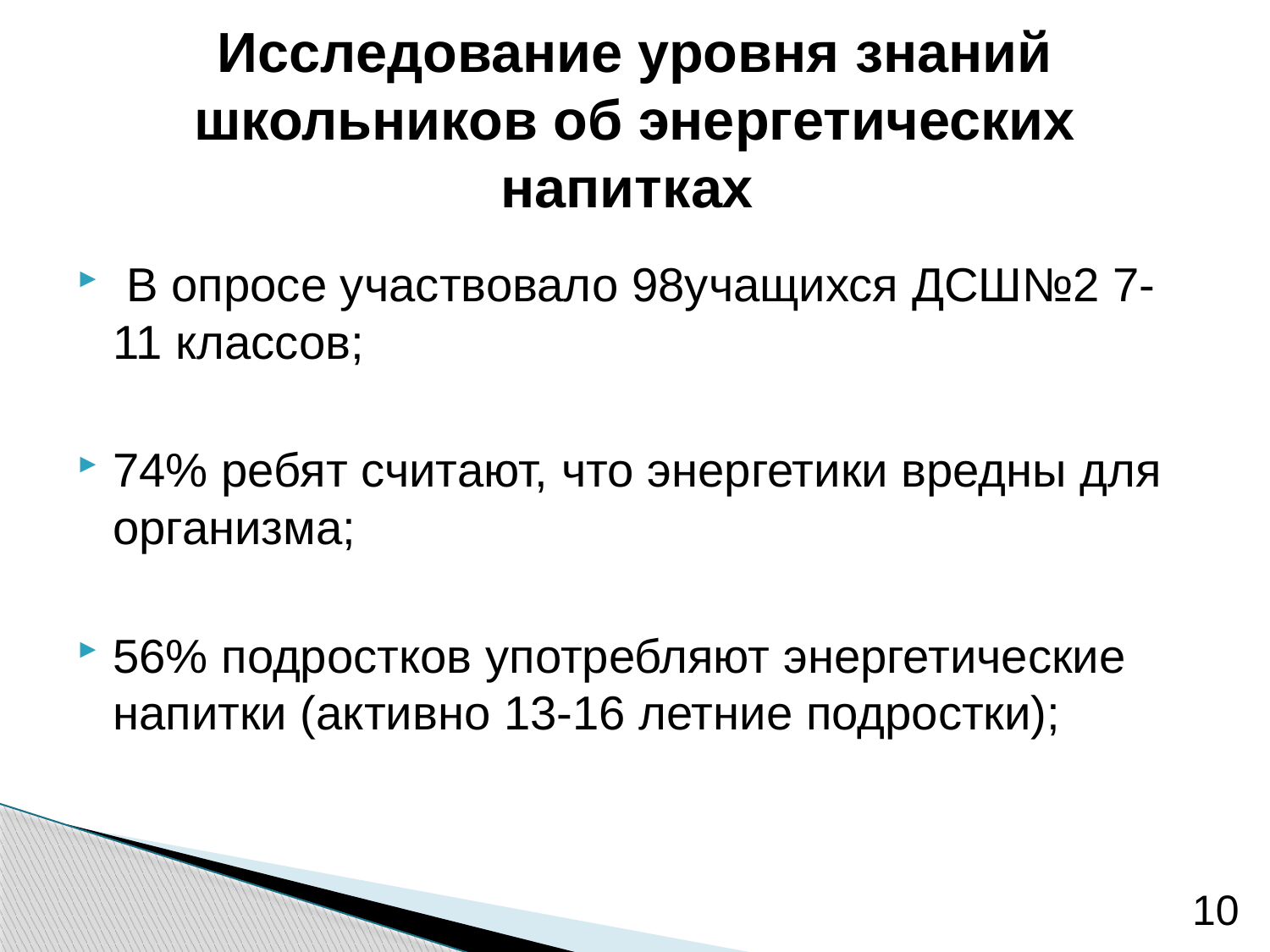

# Исследование уровня знаний школьников об энергетических напитках
 В опросе участвовало 98учащихся ДСШ№2 7-11 классов;

74% ребят считают, что энергетики вредны для организма;

56% подростков употребляют энергетические напитки (активно 13-16 летние подростки);

10